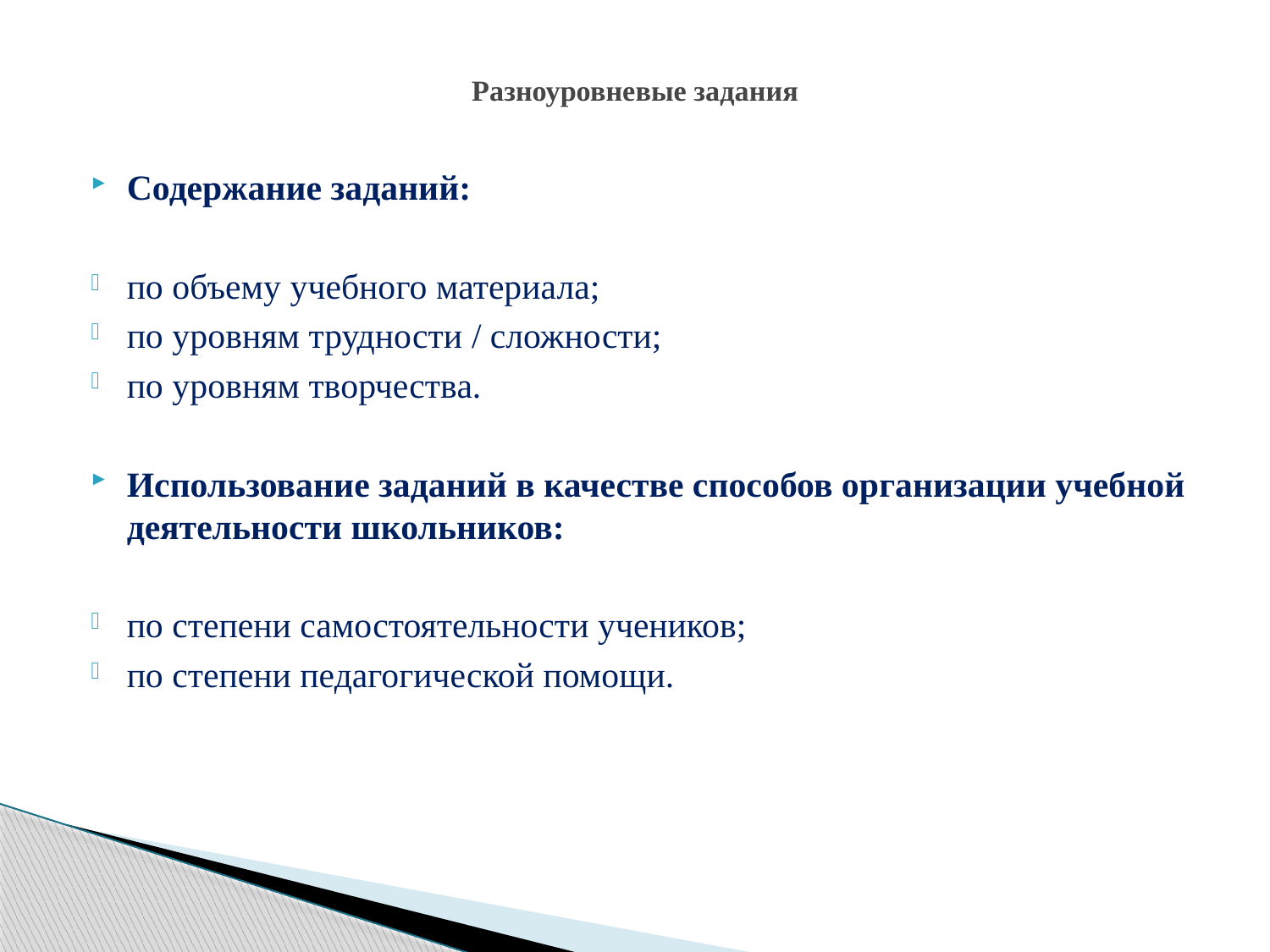

# Разноуровневые задания
Содержание заданий:

по объему учебного материала;
по уровням трудности / сложности;
по уровням творчества.

Использование заданий в качестве способов организации учебной деятельности школьников:

по степени самостоятельности учеников;
по степени педагогической помощи.